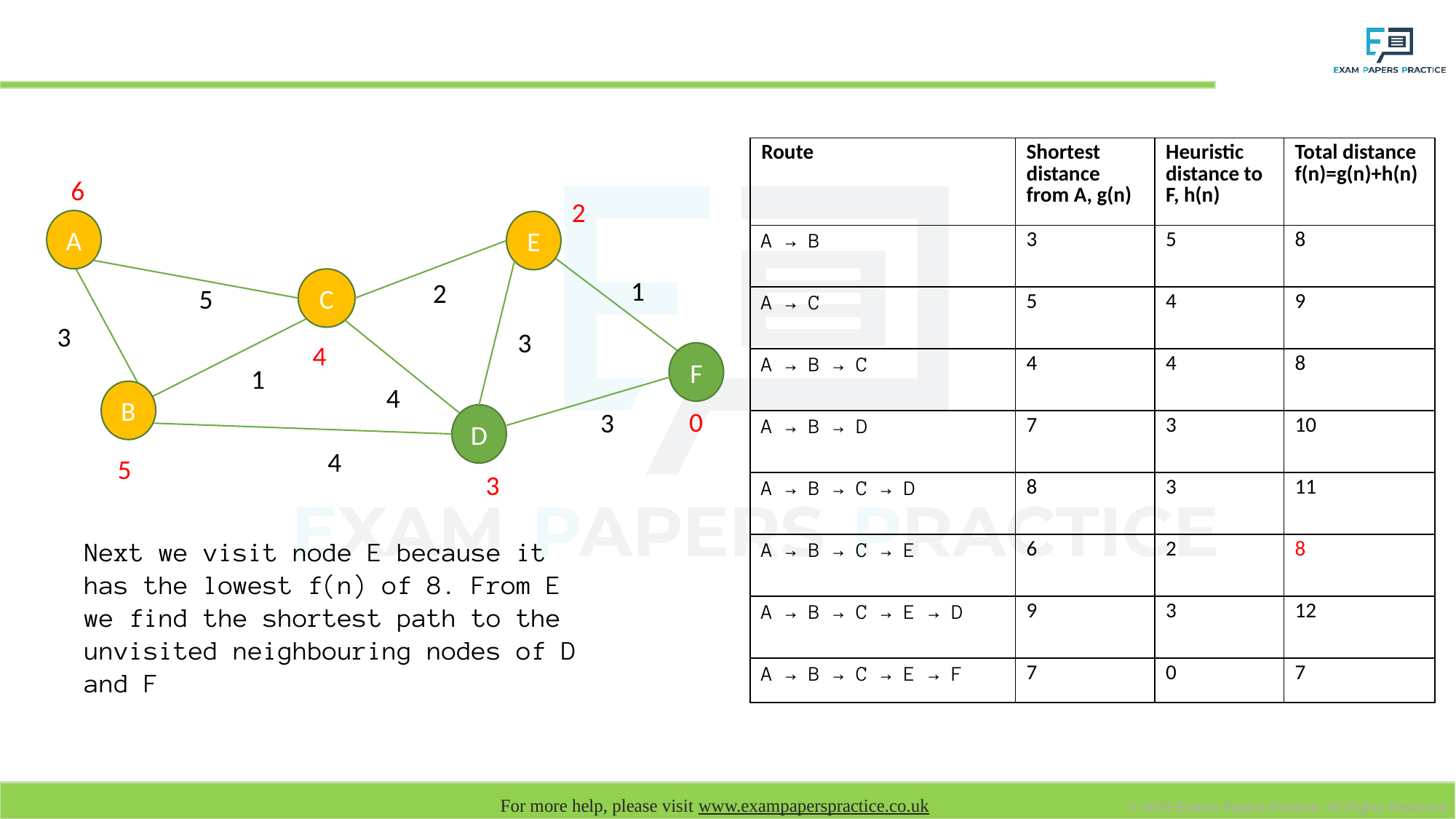

# Worked Example: Find the shortest path between A and F
| Route | Shortest distance from A, g(n) | Heuristic distance to F, h(n) | Total distance f(n)=g(n)+h(n) |
| --- | --- | --- | --- |
| A → B | 3 | 5 | 8 |
| A → C | 5 | 4 | 9 |
| A → B → C | 4 | 4 | 8 |
| A → B → D | 7 | 3 | 10 |
| A → B → C → D | 8 | 3 | 11 |
| A → B → C → E | 6 | 2 | 8 |
| A → B → C → E → D | 9 | 3 | 12 |
| A → B → C → E → F | 7 | 0 | 7 |
6
2
A
E
1
C
2
5
3
3
4
F
1
4
B
0
3
D
4
5
3
Next we visit node E because it has the lowest f(n) of 8. From E we find the shortest path to the unvisited neighbouring nodes of D and F